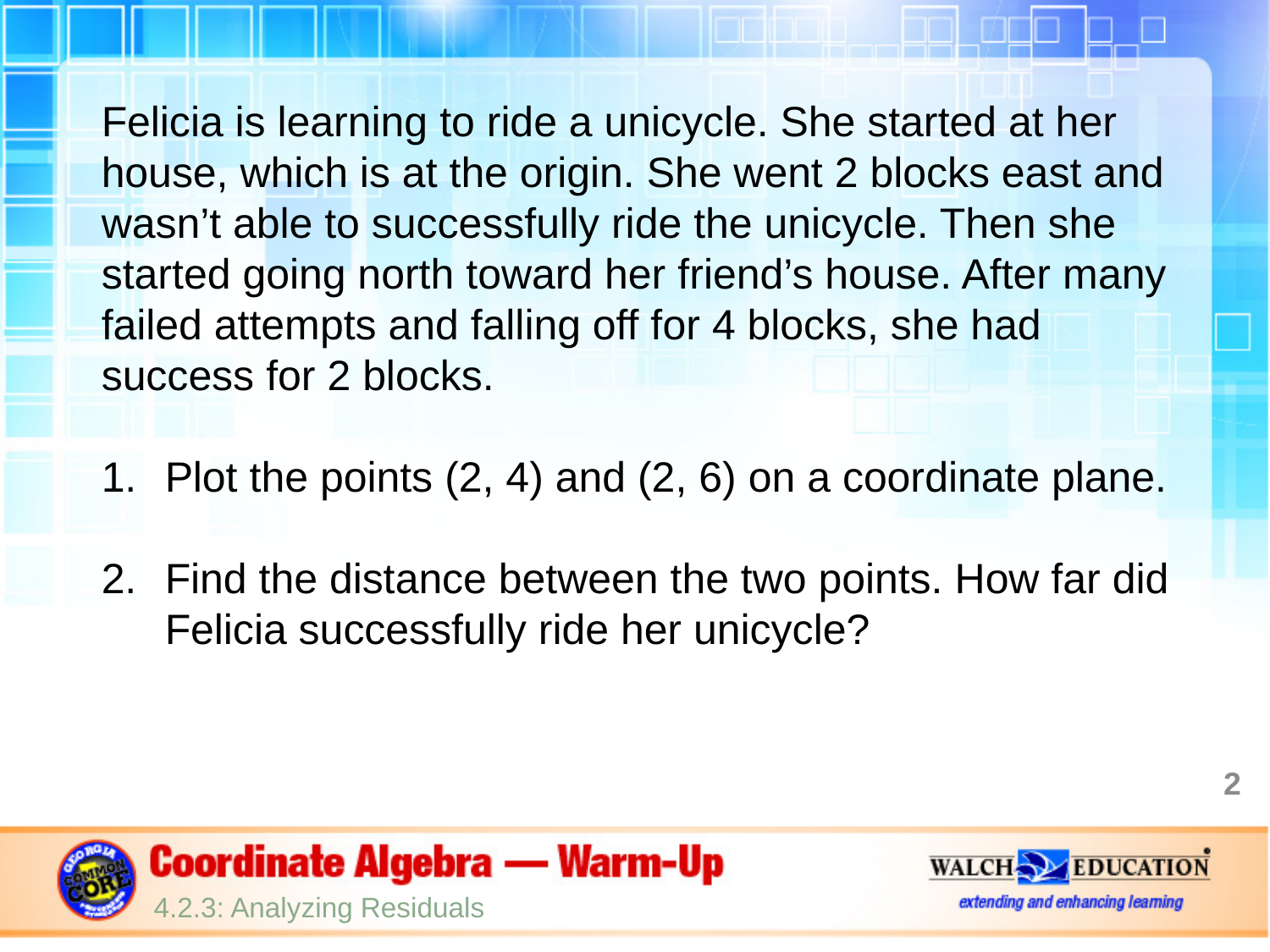

Felicia is learning to ride a unicycle. She started at her house, which is at the origin. She went 2 blocks east and wasn’t able to successfully ride the unicycle. Then she started going north toward her friend’s house. After many failed attempts and falling off for 4 blocks, she had success for 2 blocks.

Plot the points (2, 4) and (2, 6) on a coordinate plane.

Find the distance between the two points. How far did Felicia successfully ride her unicycle?
2
4.2.3: Analyzing Residuals